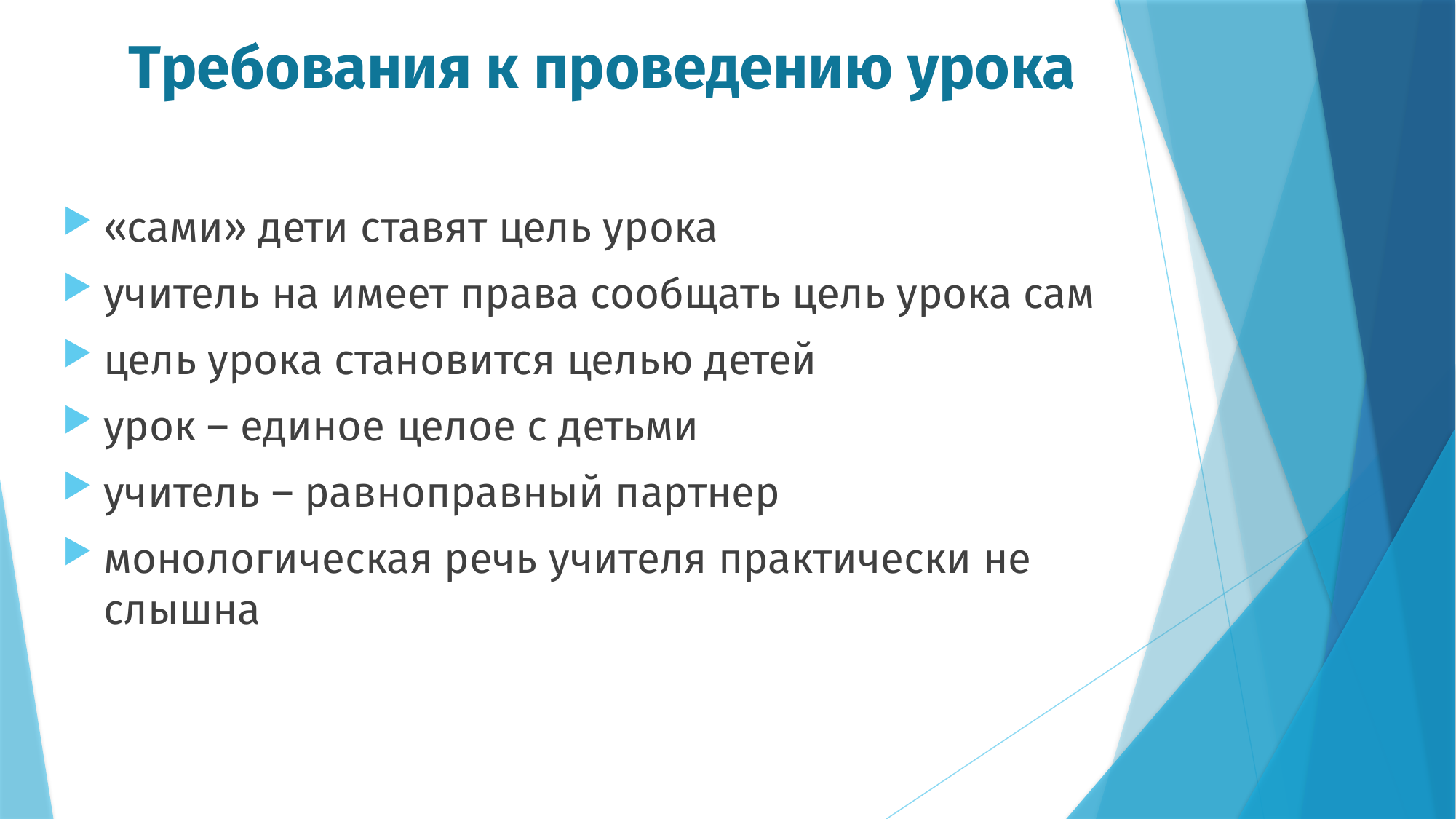

# Требования к проведению урока
«сами» дети ставят цель урока
учитель на имеет права сообщать цель урока сам
цель урока становится целью детей
урок – единое целое с детьми
учитель – равноправный партнер
монологическая речь учителя практически не слышна